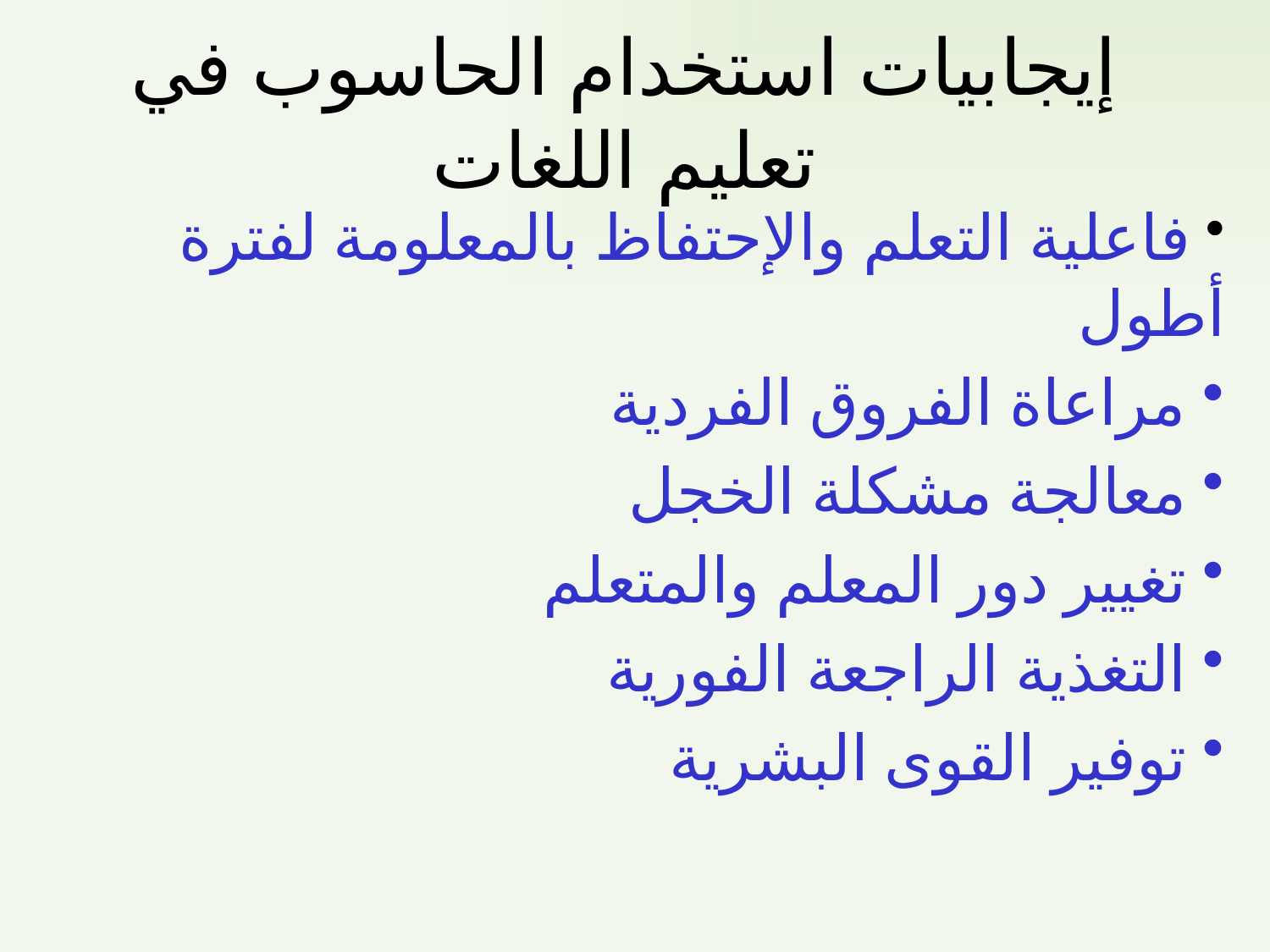

# إيجابيات استخدام الحاسوب في تعليم اللغات
 فاعلية التعلم والإحتفاظ بالمعلومة لفترة أطول
 مراعاة الفروق الفردية
 معالجة مشكلة الخجل
 تغيير دور المعلم والمتعلم
 التغذية الراجعة الفورية
 توفير القوى البشرية